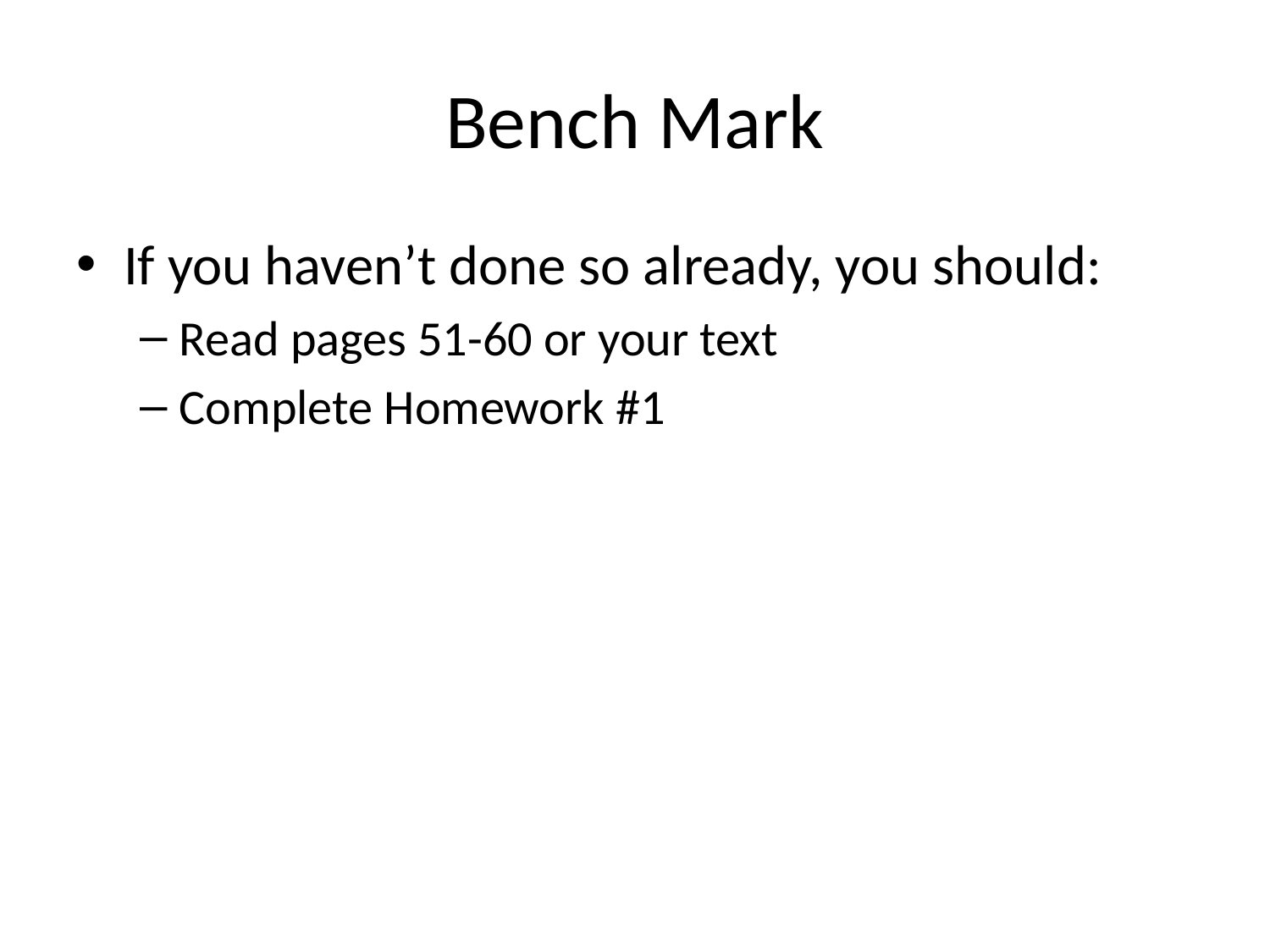

# Bench Mark
If you haven’t done so already, you should:
Read pages 51-60 or your text
Complete Homework #1